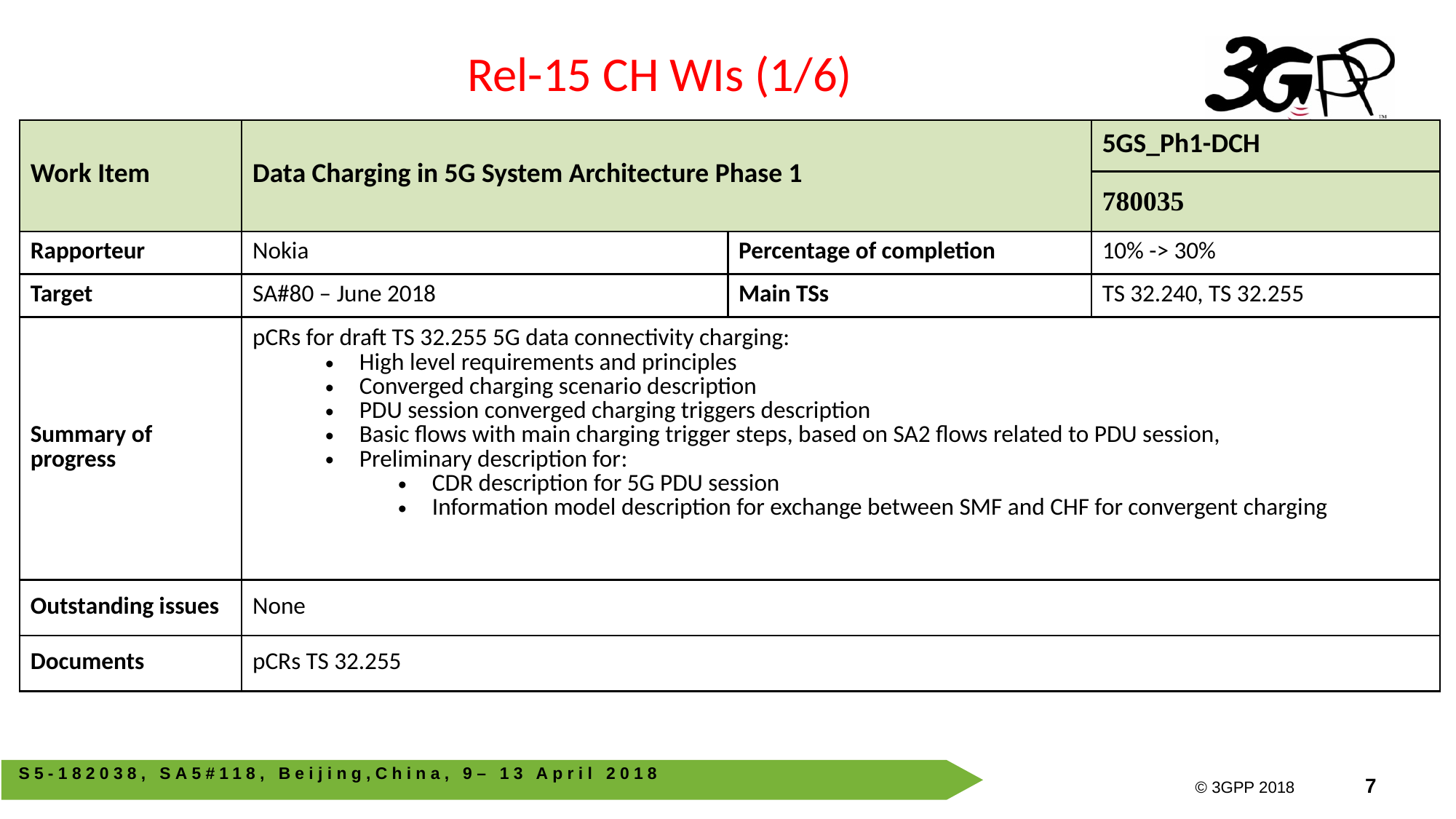

Rel-15 CH WIs (1/6)
| Work Item | Data Charging in 5G System Architecture Phase 1 |  | 5GS\_Ph1-DCH |
| --- | --- | --- | --- |
|  |  |  | 780035 |
| Rapporteur | Nokia | Percentage of completion | 10% -> 30% |
| Target | SA#80 – June 2018 | Main TSs | TS 32.240, TS 32.255 |
| Summary of progress | pCRs for draft TS 32.255 5G data connectivity charging: High level requirements and principles Converged charging scenario description PDU session converged charging triggers description Basic flows with main charging trigger steps, based on SA2 flows related to PDU session, Preliminary description for: CDR description for 5G PDU session Information model description for exchange between SMF and CHF for convergent charging |  |  |
| Outstanding issues | None |  |  |
| Documents | pCRs TS 32.255 |  |  |